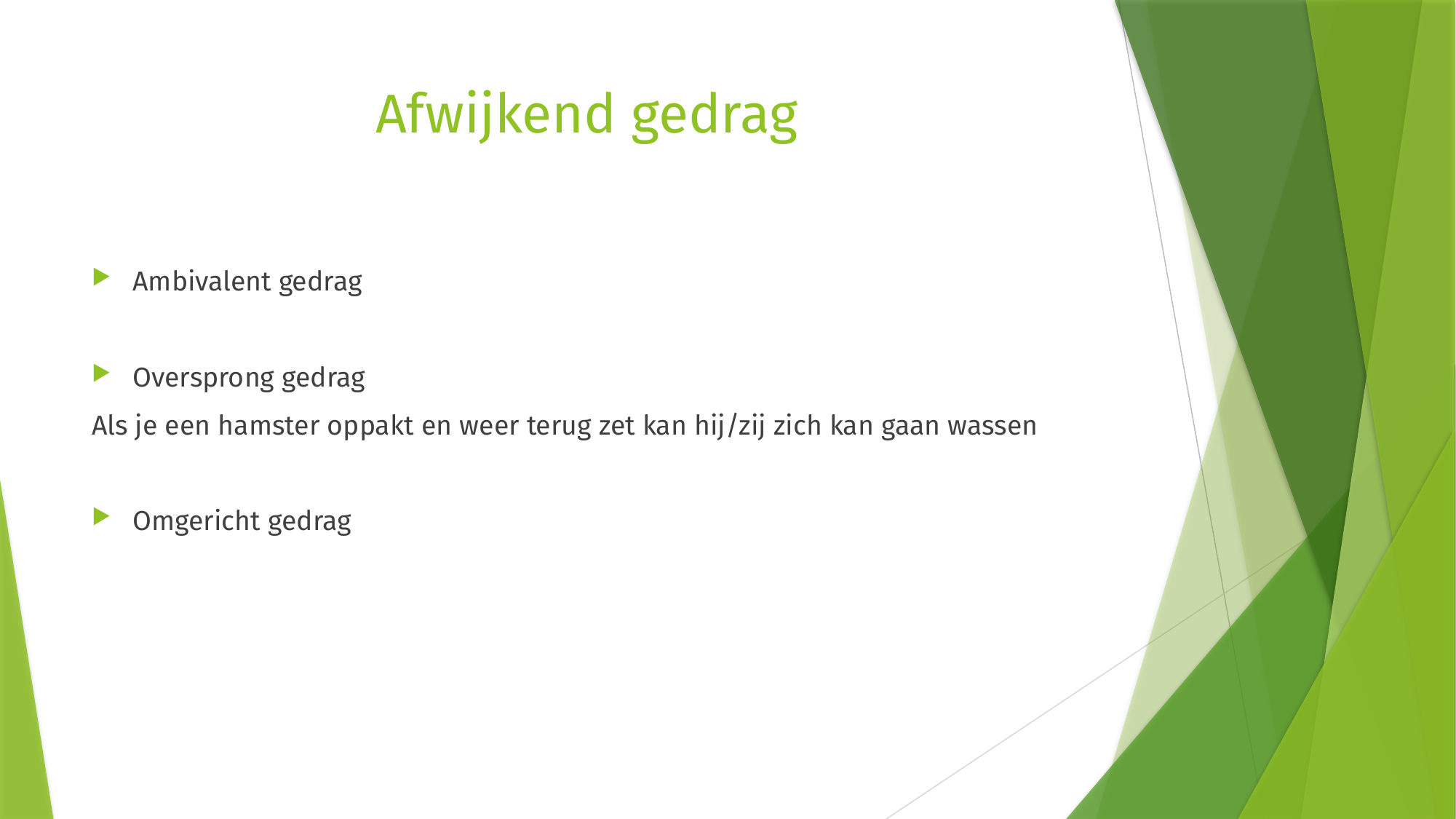

# Afwijkend gedrag
Ambivalent gedrag

Oversprong gedrag
Als je een hamster oppakt en weer terug zet kan hij/zij zich kan gaan wassen

Omgericht gedrag